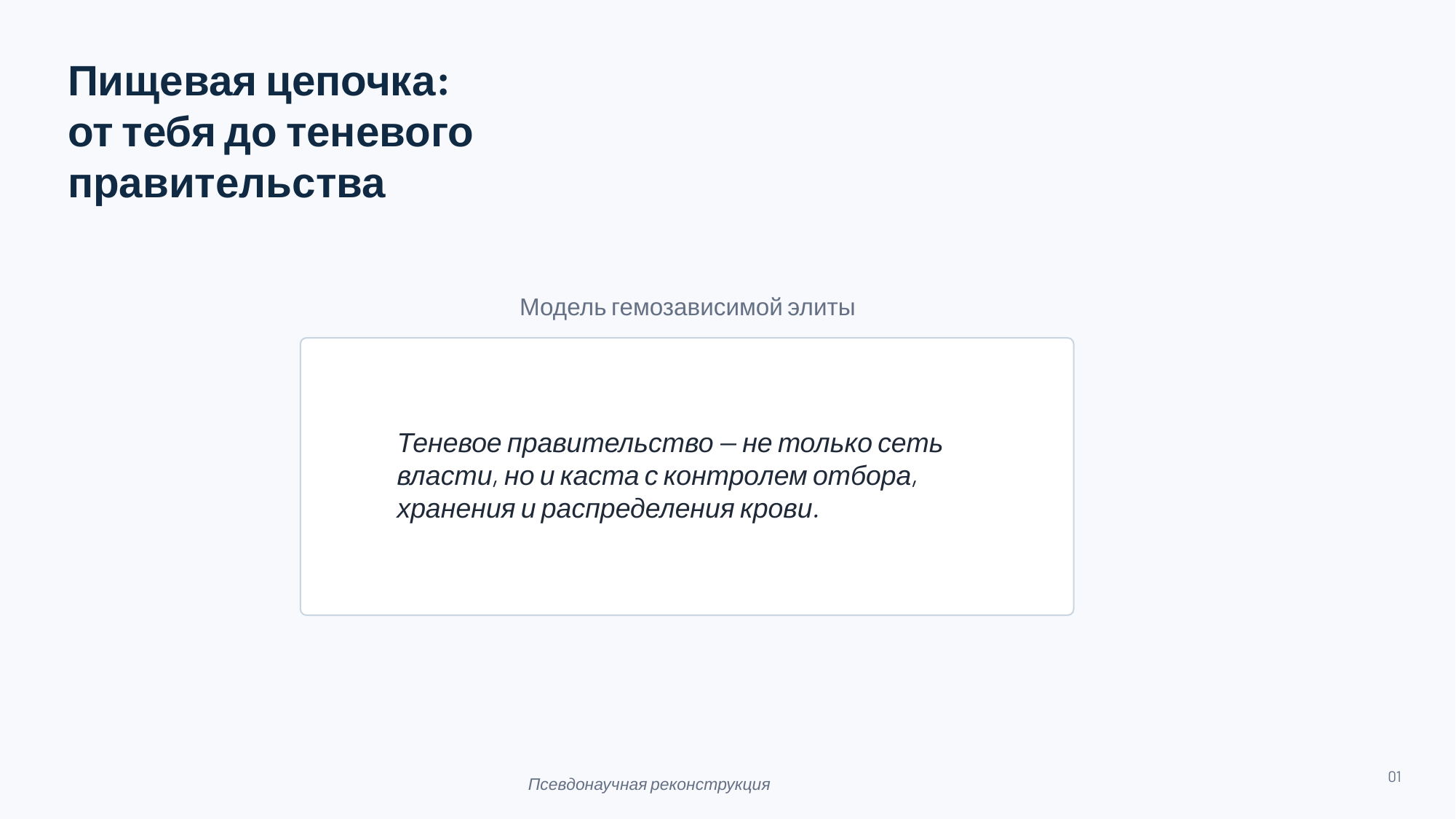

Пищевая цепочка:
от тебя до теневого правительства
Модель гемозависимой элиты

Теневое правительство — не только сеть власти, но и каста с контролем отбора, хранения и распределения крови.
01
Псевдонаучная реконструкция